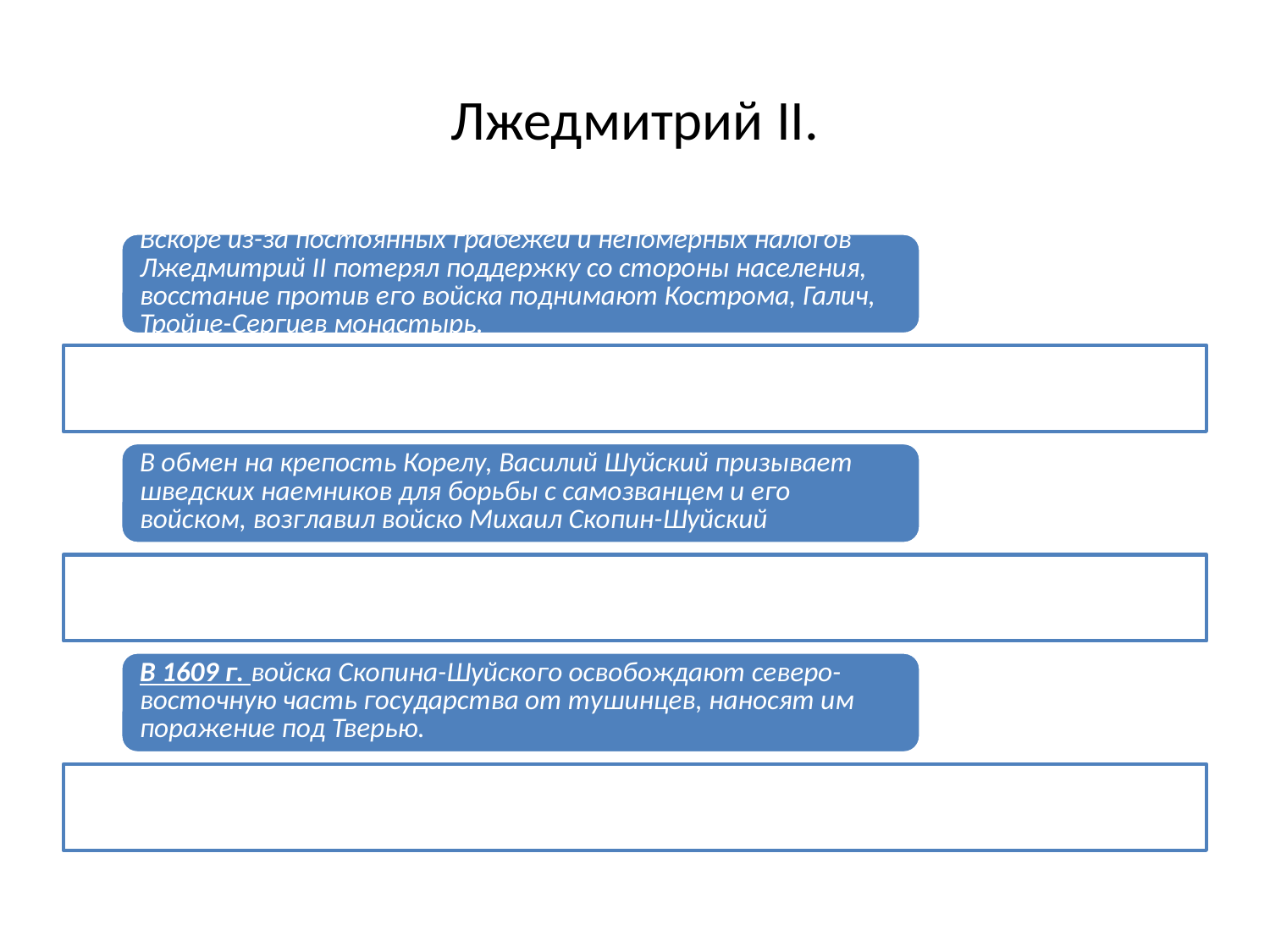

# Лжедмитрий II.
Вскоре из-за постоянных грабежей и непомерных налогов Лжедмитрий II потерял поддержку со стороны населения, восстание против его войска поднимают Кострома, Галич, Тройце-Сергиев монастырь.
В обмен на крепость Корелу, Василий Шуйский призывает шведских наемников для борьбы с самозванцем и его войском, возглавил войско Михаил Скопин-Шуйский
В 1609 г. войска Скопина-Шуйского освобождают северо-восточную часть государства от тушинцев, наносят им поражение под Тверью.